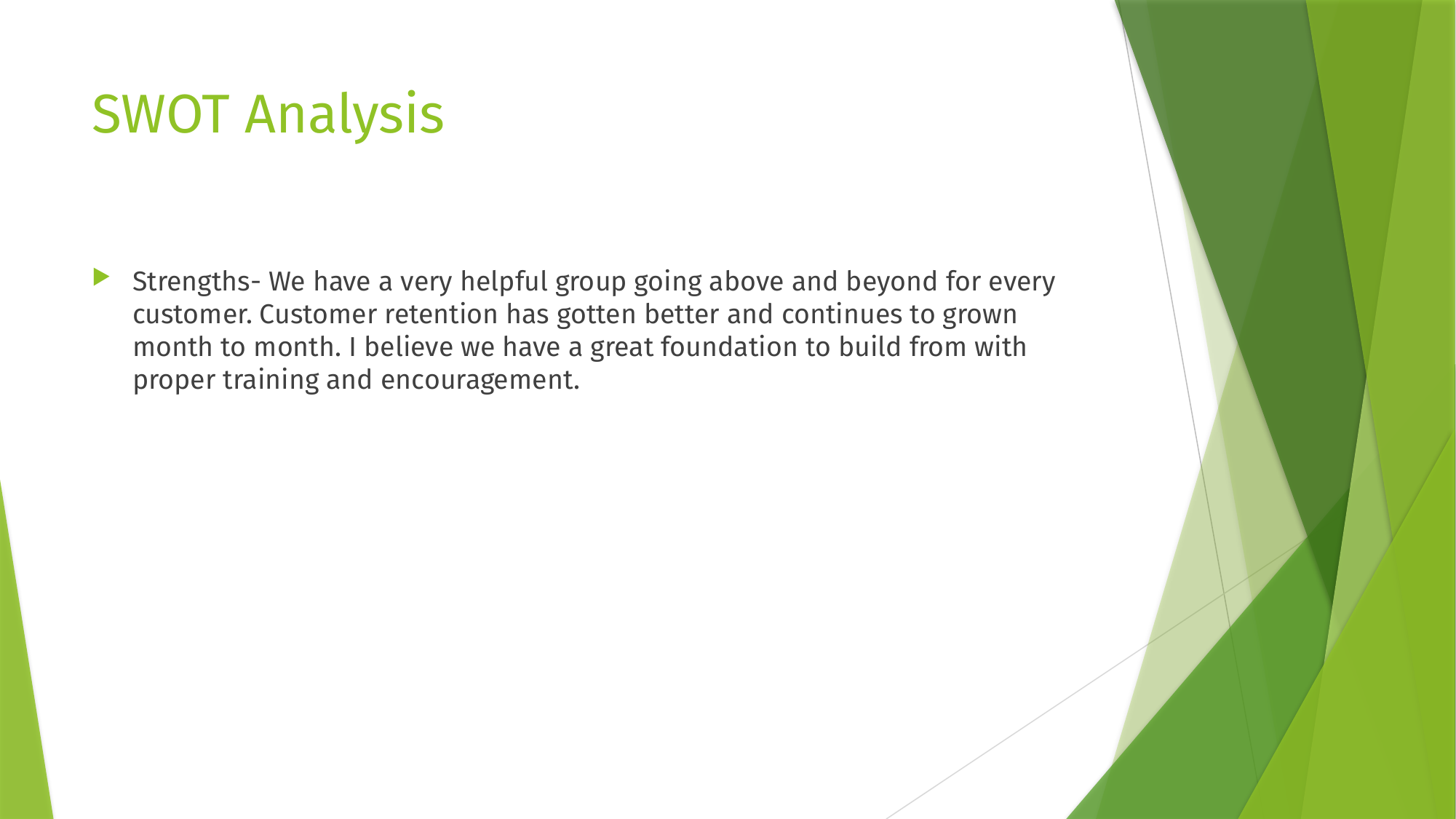

# SWOT Analysis
Strengths- We have a very helpful group going above and beyond for every customer. Customer retention has gotten better and continues to grown month to month. I believe we have a great foundation to build from with proper training and encouragement.